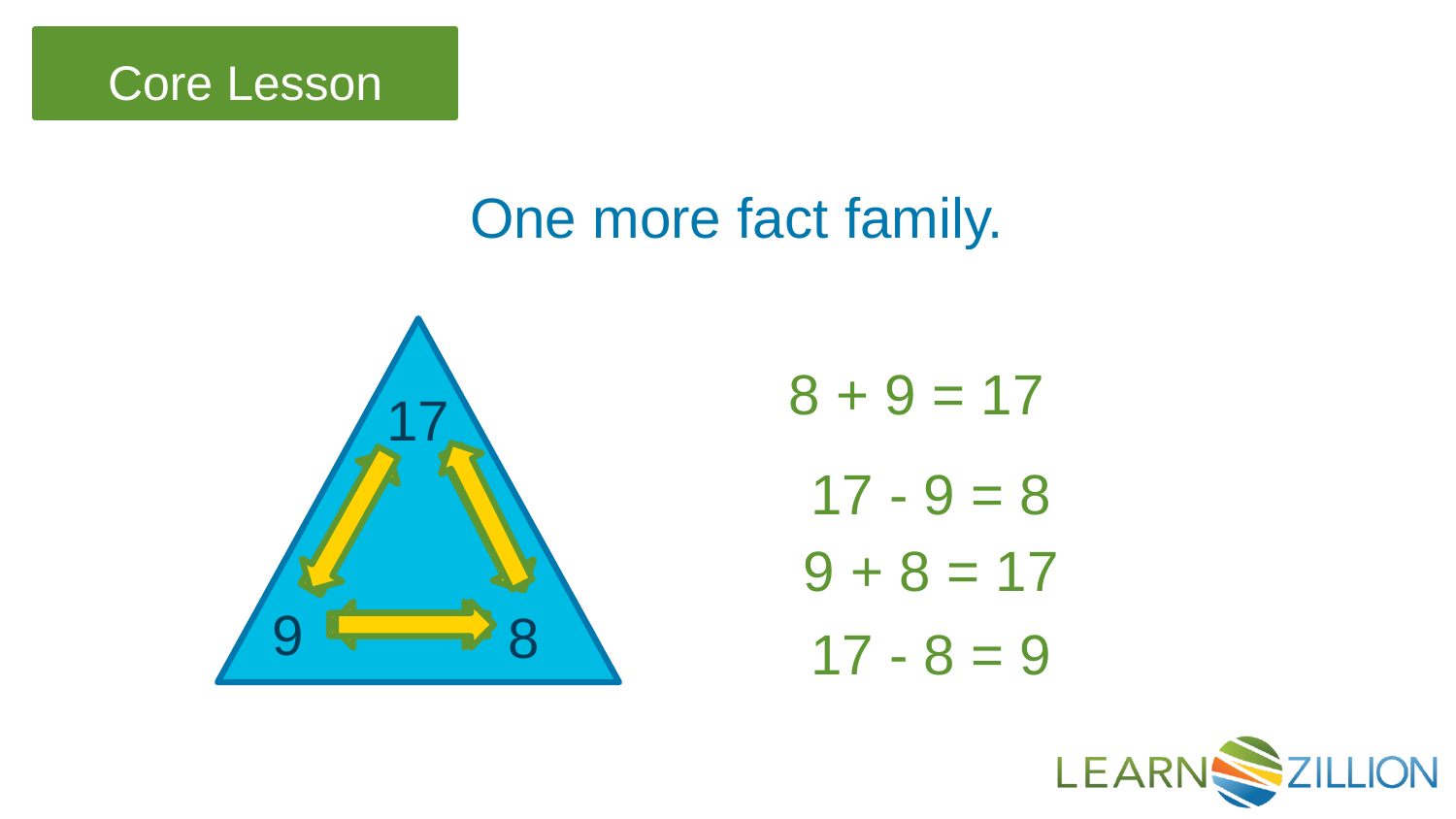

One more fact family.

17
9
8
8 + 9 = 17

17 - 9 = 8
9 + 8 = 17

17 - 8 = 9